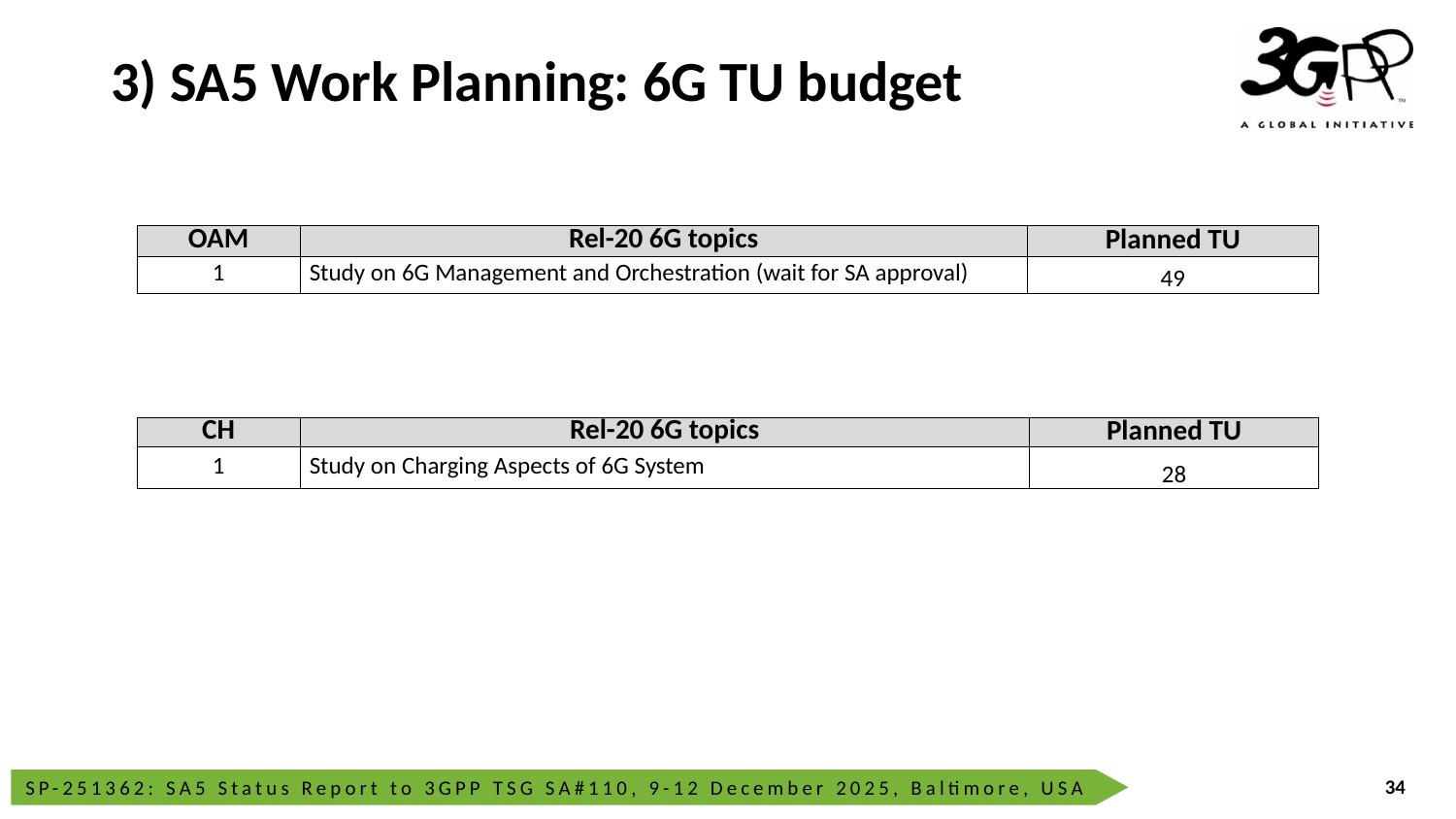

# 3) SA5 Work Planning: 6G TU budget
| OAM | Rel-20 6G topics | Planned TU |
| --- | --- | --- |
| 1 | Study on 6G Management and Orchestration (wait for SA approval) | 49 |
| CH | Rel-20 6G topics | Planned TU |
| --- | --- | --- |
| 1 | Study on Charging Aspects of 6G System | 28 |